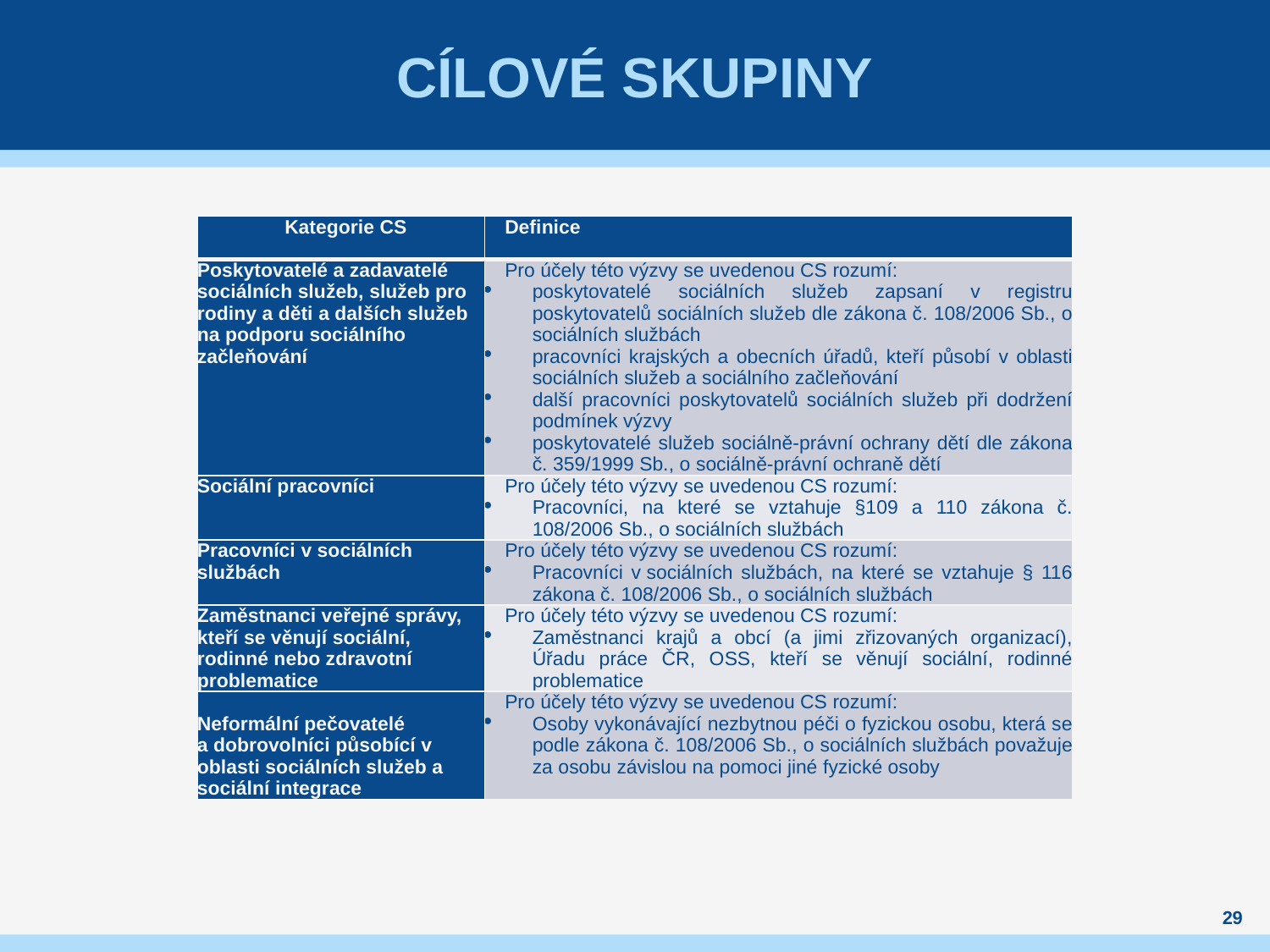

# Cílové skupiny
| Kategorie CS | Definice |
| --- | --- |
| Poskytovatelé a zadavatelé sociálních služeb, služeb pro rodiny a děti a dalších služeb na podporu sociálního začleňování | Pro účely této výzvy se uvedenou CS rozumí: poskytovatelé sociálních služeb zapsaní v registru poskytovatelů sociálních služeb dle zákona č. 108/2006 Sb., o sociálních službách pracovníci krajských a obecních úřadů, kteří působí v oblasti sociálních služeb a sociálního začleňování další pracovníci poskytovatelů sociálních služeb při dodržení podmínek výzvy poskytovatelé služeb sociálně-právní ochrany dětí dle zákona č. 359/1999 Sb., o sociálně-právní ochraně dětí |
| Sociální pracovníci | Pro účely této výzvy se uvedenou CS rozumí: Pracovníci, na které se vztahuje §109 a 110 zákona č. 108/2006 Sb., o sociálních službách |
| Pracovníci v sociálních službách | Pro účely této výzvy se uvedenou CS rozumí: Pracovníci v sociálních službách, na které se vztahuje § 116 zákona č. 108/2006 Sb., o sociálních službách |
| Zaměstnanci veřejné správy, kteří se věnují sociální, rodinné nebo zdravotní problematice | Pro účely této výzvy se uvedenou CS rozumí: Zaměstnanci krajů a obcí (a jimi zřizovaných organizací), Úřadu práce ČR, OSS, kteří se věnují sociální, rodinné problematice |
| Neformální pečovatelé a dobrovolníci působící v oblasti sociálních služeb a sociální integrace | Pro účely této výzvy se uvedenou CS rozumí: Osoby vykonávající nezbytnou péči o fyzickou osobu, která se podle zákona č. 108/2006 Sb., o sociálních službách považuje za osobu závislou na pomoci jiné fyzické osoby |
29